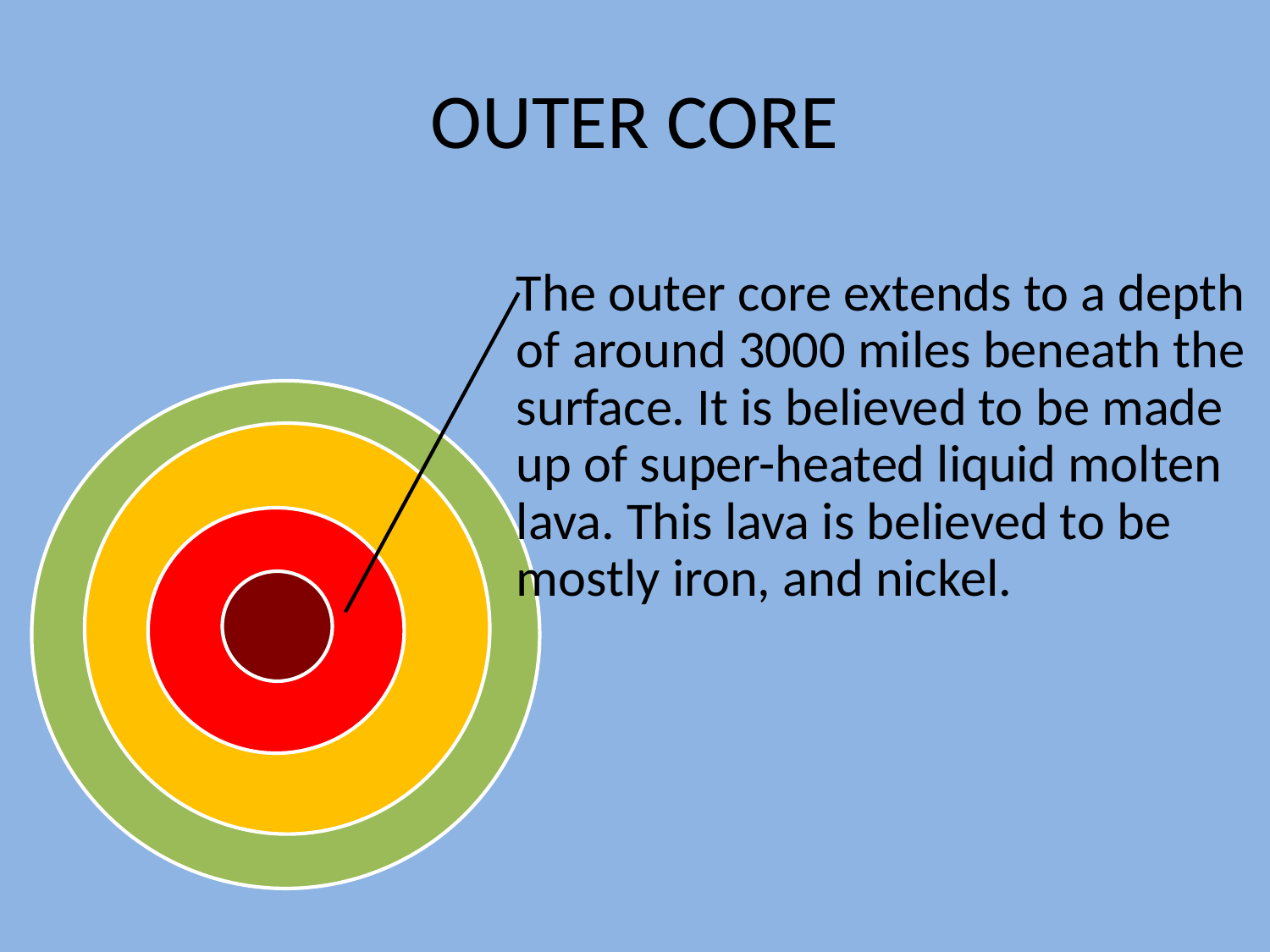

# OUTER CORE

The outer core extends to a depth of around 3000 miles beneath the surface. It is believed to be made up of super-heated liquid molten lava. This lava is believed to be mostly iron, and nickel.